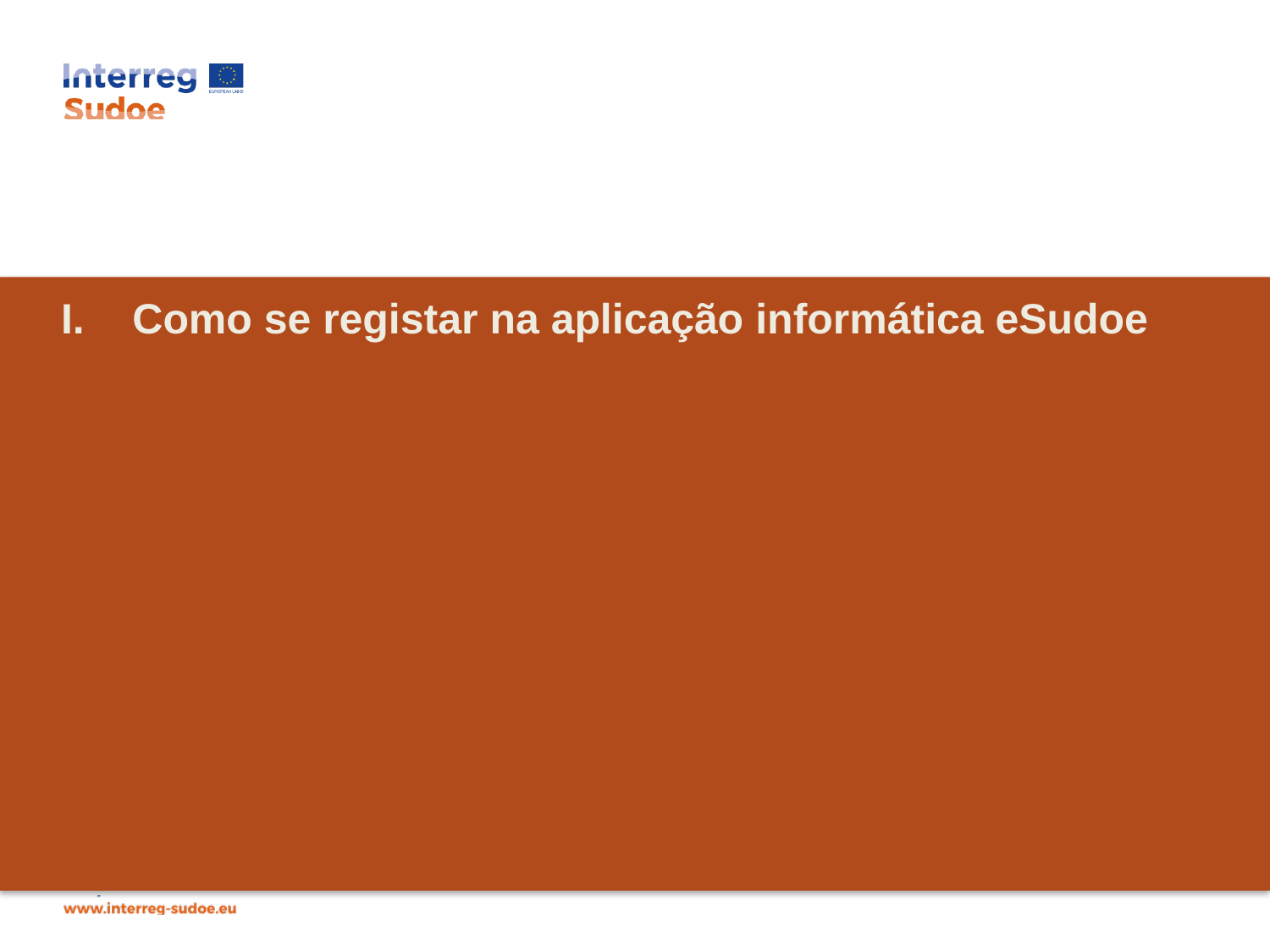

# Como se registar na aplicação informática eSudoe